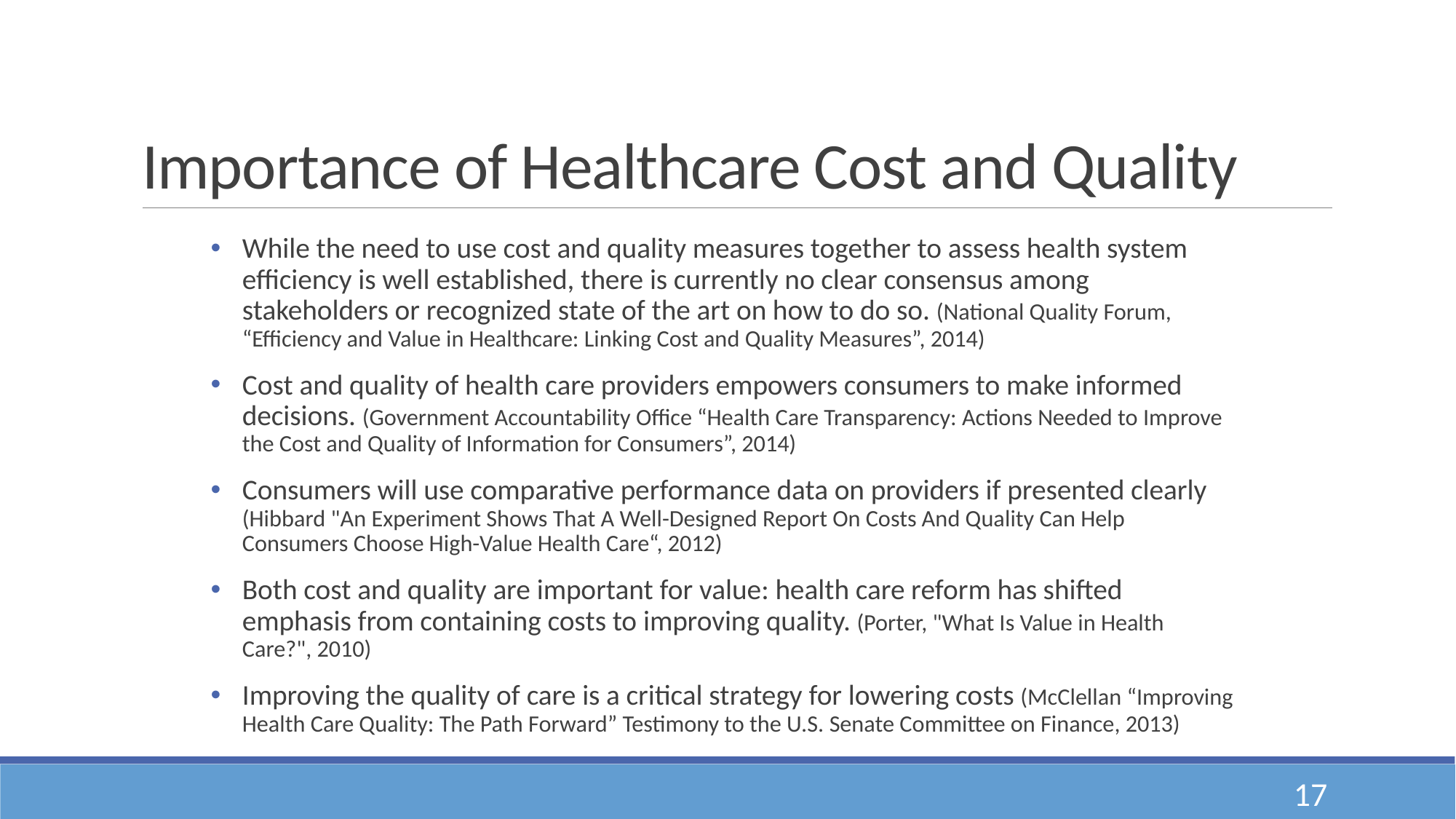

# Importance of Healthcare Cost and Quality
While the need to use cost and quality measures together to assess health system efficiency is well established, there is currently no clear consensus among stakeholders or recognized state of the art on how to do so. (National Quality Forum, “Efficiency and Value in Healthcare: Linking Cost and Quality Measures”, 2014)
Cost and quality of health care providers empowers consumers to make informed decisions. (Government Accountability Office “Health Care Transparency: Actions Needed to Improve the Cost and Quality of Information for Consumers”, 2014)
Consumers will use comparative performance data on providers if presented clearly (Hibbard "An Experiment Shows That A Well-Designed Report On Costs And Quality Can Help Consumers Choose High-Value Health Care“, 2012)
Both cost and quality are important for value: health care reform has shifted emphasis from containing costs to improving quality. (Porter, "What Is Value in Health Care?", 2010)
Improving the quality of care is a critical strategy for lowering costs (McClellan “Improving Health Care Quality: The Path Forward” Testimony to the U.S. Senate Committee on Finance, 2013)

17